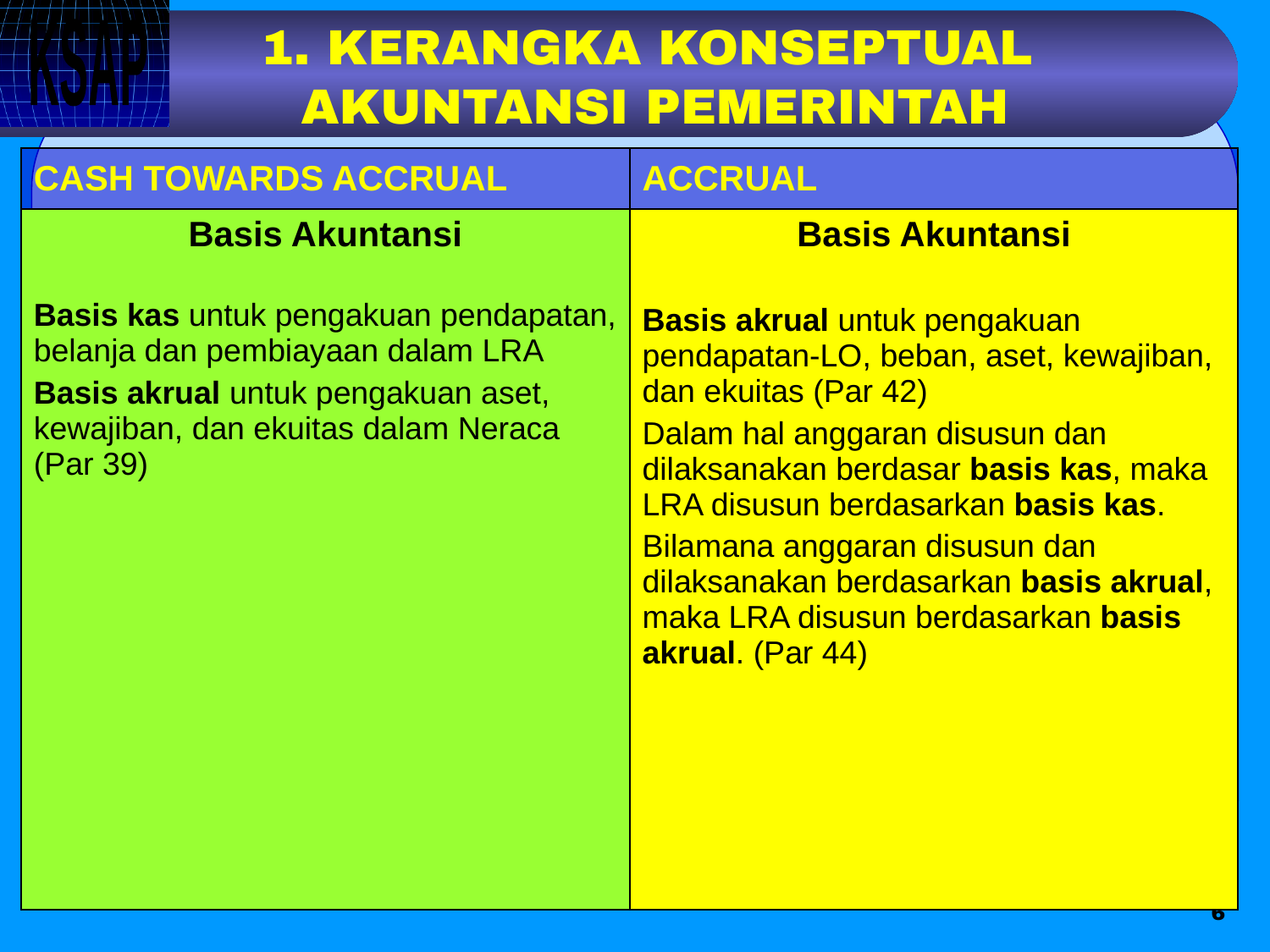

# 1. KERANGKA KONSEPTUAL AKUNTANSI PEMERINTAH
| CASH TOWARDS ACCRUAL | ACCRUAL |
| --- | --- |
| Basis Akuntansi Basis kas untuk pengakuan pendapatan, belanja dan pembiayaan dalam LRA Basis akrual untuk pengakuan aset, kewajiban, dan ekuitas dalam Neraca (Par 39) | Basis Akuntansi Basis akrual untuk pengakuan pendapatan-LO, beban, aset, kewajiban, dan ekuitas (Par 42) Dalam hal anggaran disusun dan dilaksanakan berdasar basis kas, maka LRA disusun berdasarkan basis kas. Bilamana anggaran disusun dan dilaksanakan berdasarkan basis akrual, maka LRA disusun berdasarkan basis akrual. (Par 44) |
6